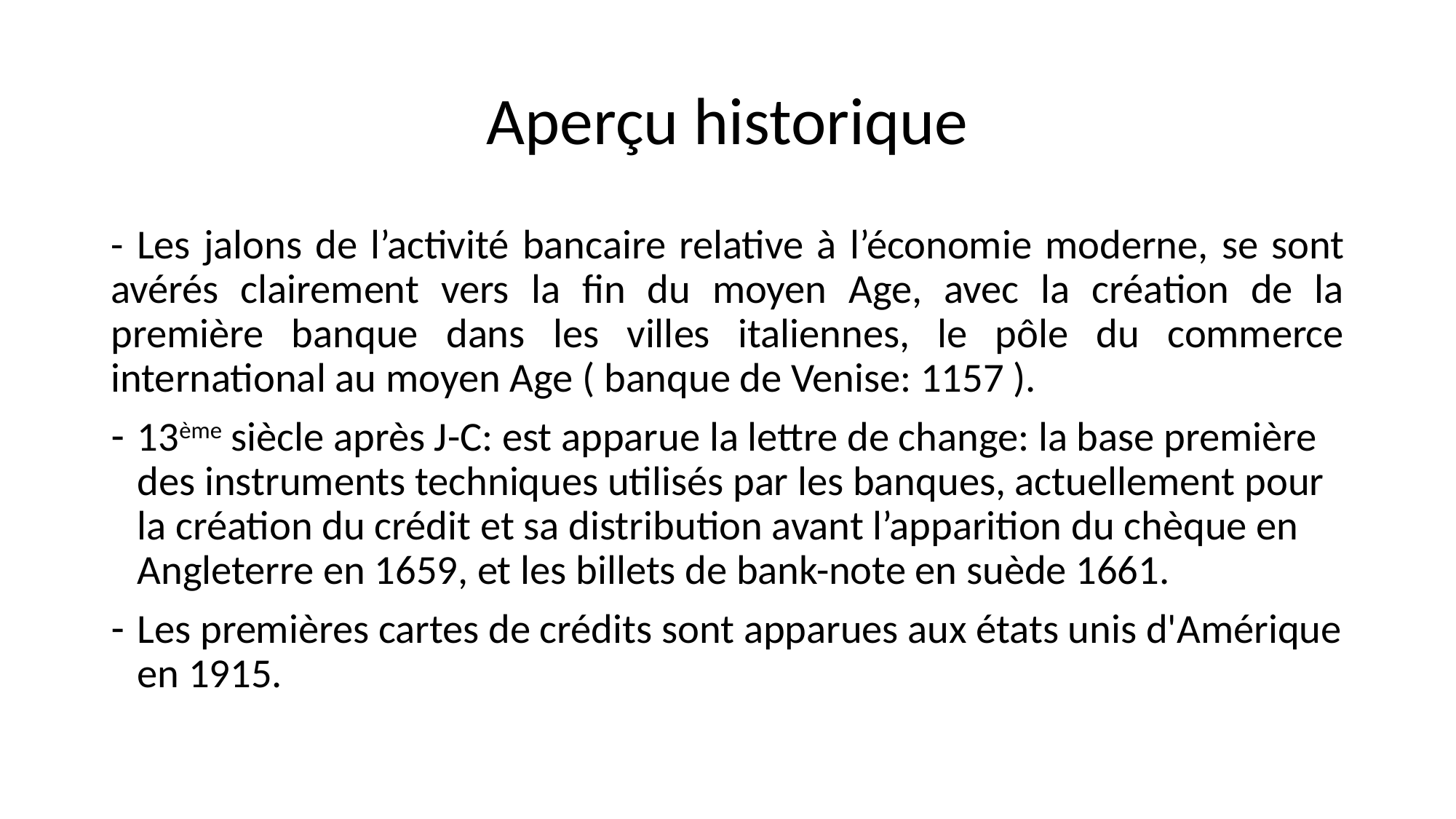

# Aperçu historique
- Les jalons de l’activité bancaire relative à l’économie moderne, se sont avérés clairement vers la fin du moyen Age, avec la création de la première banque dans les villes italiennes, le pôle du commerce international au moyen Age ( banque de Venise: 1157 ).
13ème siècle après J-C: est apparue la lettre de change: la base première des instruments techniques utilisés par les banques, actuellement pour la création du crédit et sa distribution avant l’apparition du chèque en Angleterre en 1659, et les billets de bank-note en suède 1661.
Les premières cartes de crédits sont apparues aux états unis d'Amérique en 1915.